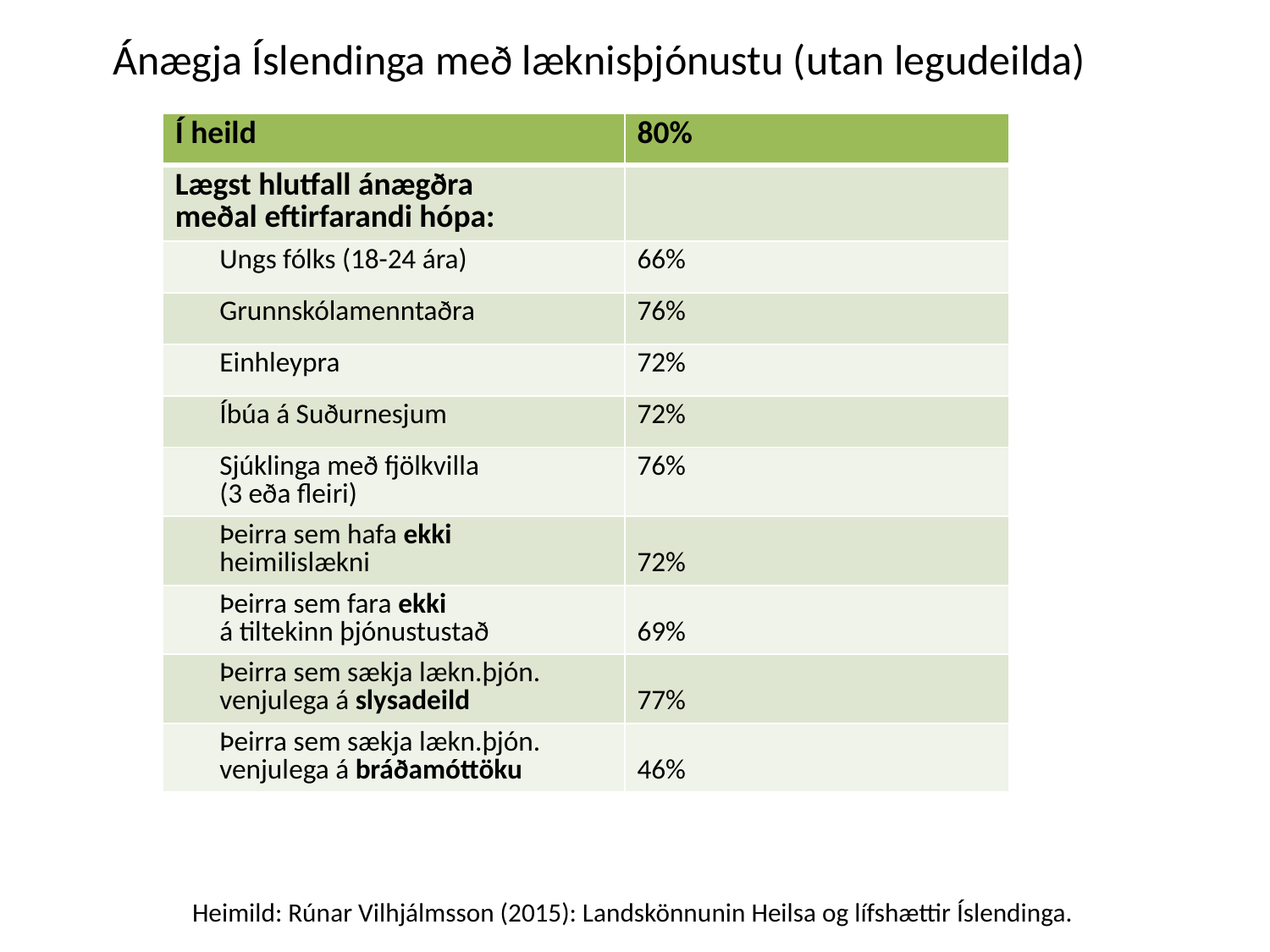

Ánægja Íslendinga með læknisþjónustu (utan legudeilda)
| Í heild | 80% |
| --- | --- |
| Lægst hlutfall ánægðra meðal eftirfarandi hópa: |  |
| Ungs fólks (18-24 ára) | 66% |
| Grunnskólamenntaðra | 76% |
| Einhleypra | 72% |
| Íbúa á Suðurnesjum | 72% |
| Sjúklinga með fjölkvilla (3 eða fleiri) | 76% |
| Þeirra sem hafa ekki heimilislækni | 72% |
| Þeirra sem fara ekki á tiltekinn þjónustustað | 69% |
| Þeirra sem sækja lækn.þjón. venjulega á slysadeild | 77% |
| Þeirra sem sækja lækn.þjón. venjulega á bráðamóttöku | 46% |
Heimild: Rúnar Vilhjálmsson (2015): Landskönnunin Heilsa og lífshættir Íslendinga.